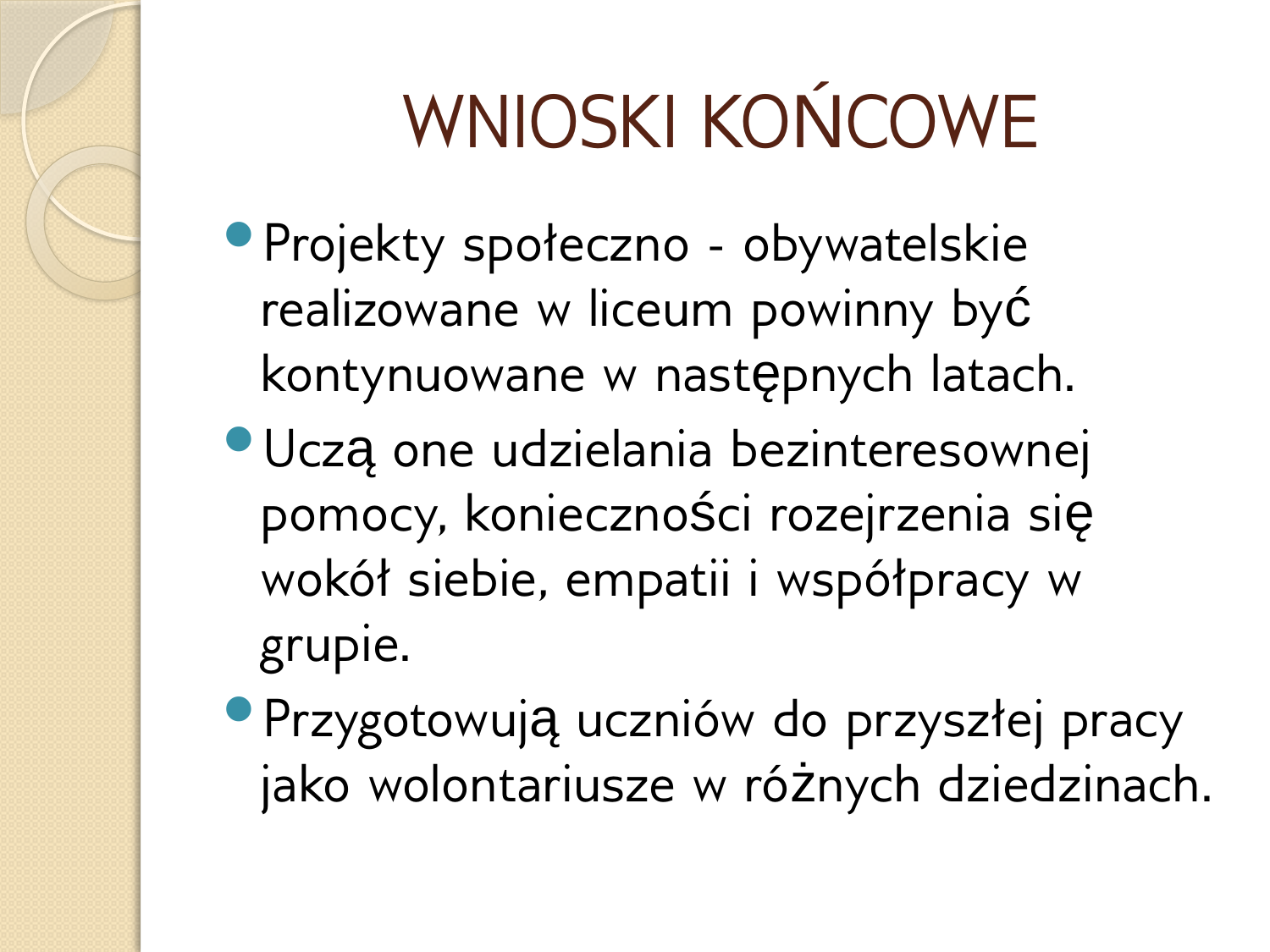

# WNIOSKI KOŃCOWE
Projekty społeczno - obywatelskie realizowane w liceum powinny być kontynuowane w następnych latach.
Uczą one udzielania bezinteresownej pomocy, konieczności rozejrzenia się wokół siebie, empatii i współpracy w grupie.
Przygotowują uczniów do przyszłej pracy jako wolontariusze w różnych dziedzinach.